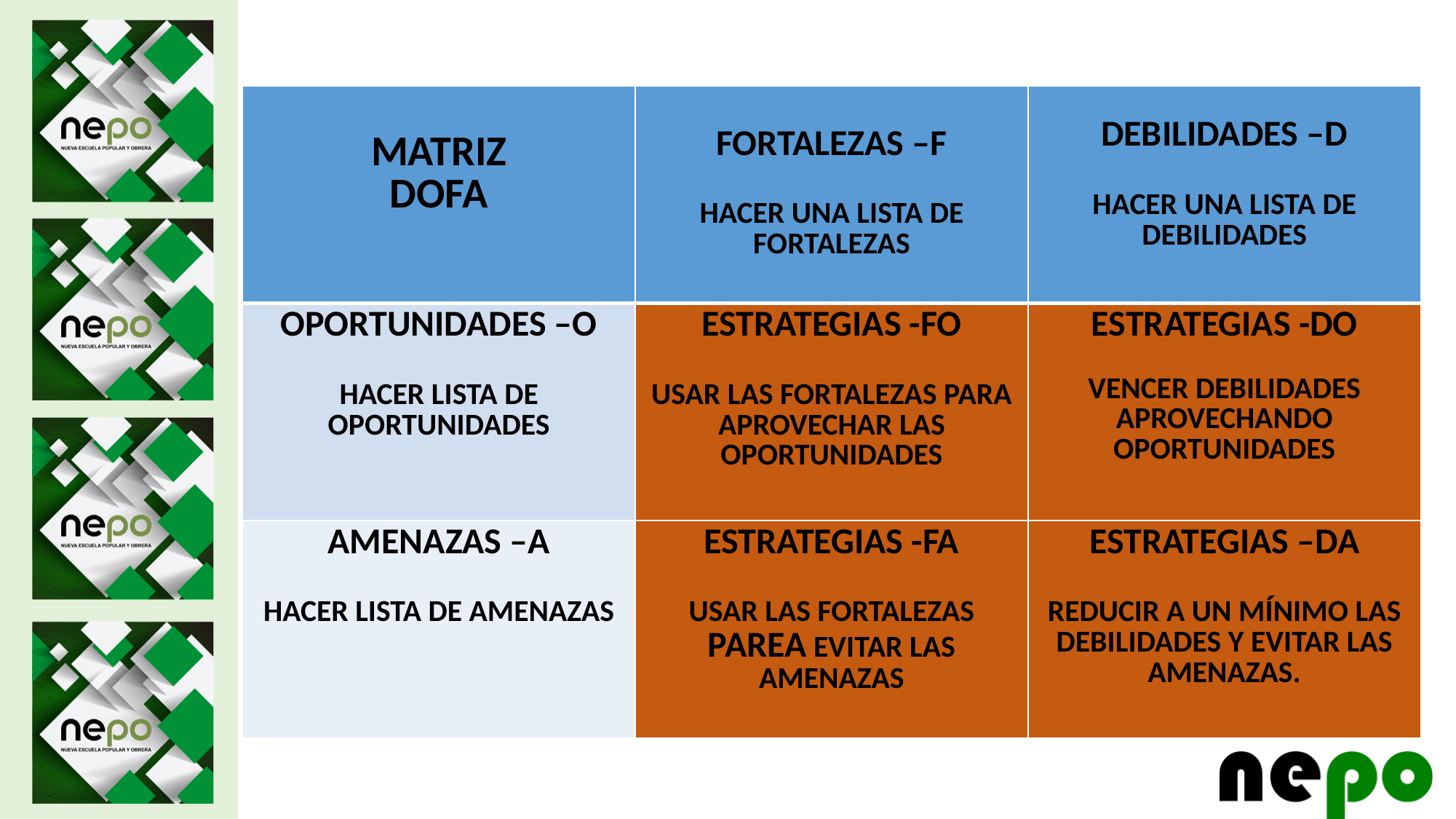

| MATRIZ DOFA | FORTALEZAS –F HACER UNA LISTA DE FORTALEZAS | DEBILIDADES –D HACER UNA LISTA DE DEBILIDADES |
| --- | --- | --- |
| OPORTUNIDADES –O HACER LISTA DE OPORTUNIDADES | ESTRATEGIAS -FO USAR LAS FORTALEZAS PARA APROVECHAR LAS OPORTUNIDADES | ESTRATEGIAS -DO VENCER DEBILIDADES APROVECHANDO OPORTUNIDADES |
| AMENAZAS –A HACER LISTA DE AMENAZAS | ESTRATEGIAS -FA USAR LAS FORTALEZAS PAREA EVITAR LAS AMENAZAS | ESTRATEGIAS –DA REDUCIR A UN MÍNIMO LAS DEBILIDADES Y EVITAR LAS AMENAZAS. |